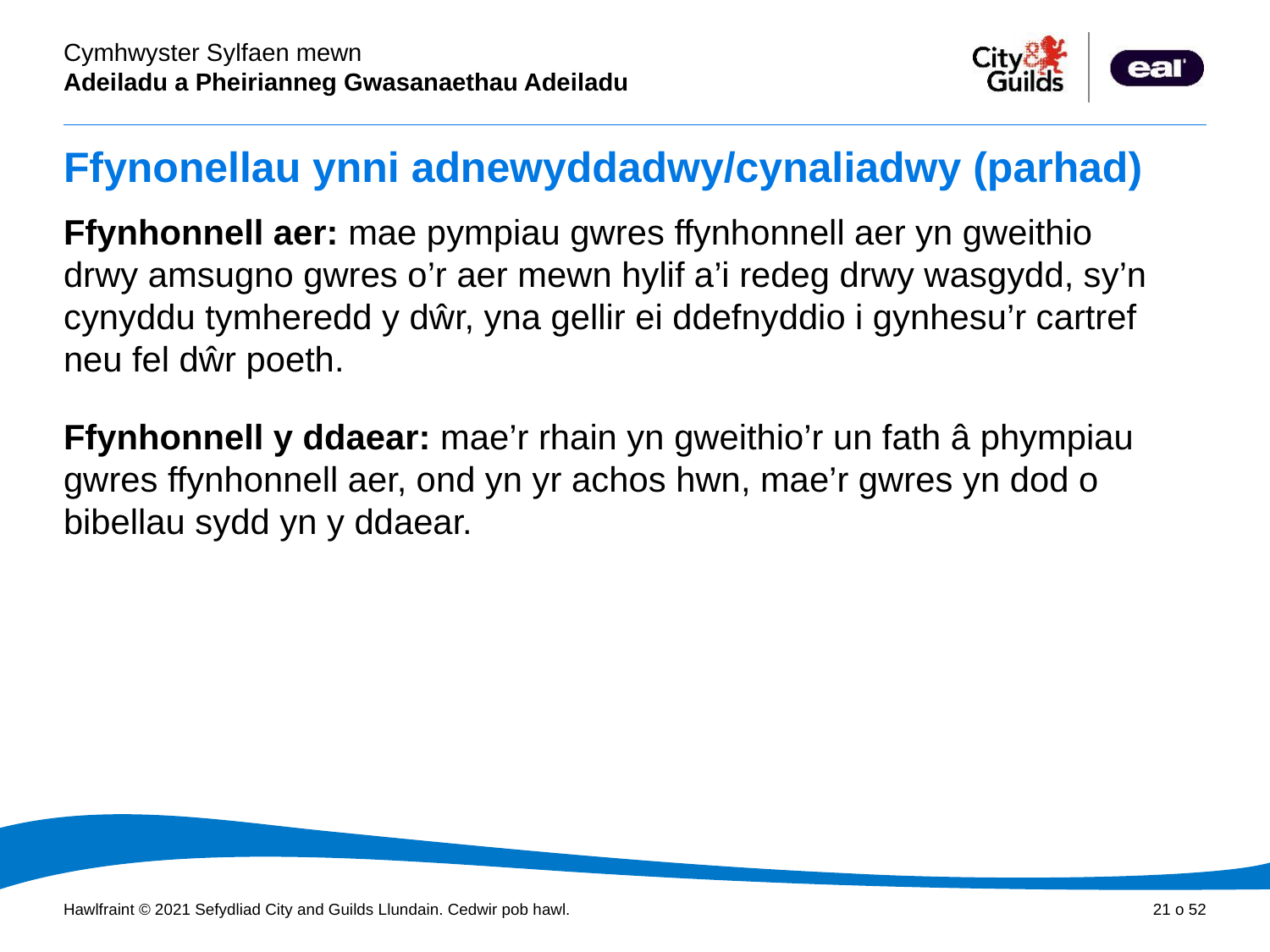

# Ffynonellau ynni adnewyddadwy/cynaliadwy (parhad)
Ffynhonnell aer: mae pympiau gwres ffynhonnell aer yn gweithio drwy amsugno gwres o’r aer mewn hylif a’i redeg drwy wasgydd, sy’n cynyddu tymheredd y dŵr, yna gellir ei ddefnyddio i gynhesu’r cartref neu fel dŵr poeth.
Ffynhonnell y ddaear: mae’r rhain yn gweithio’r un fath â phympiau gwres ffynhonnell aer, ond yn yr achos hwn, mae’r gwres yn dod o bibellau sydd yn y ddaear.